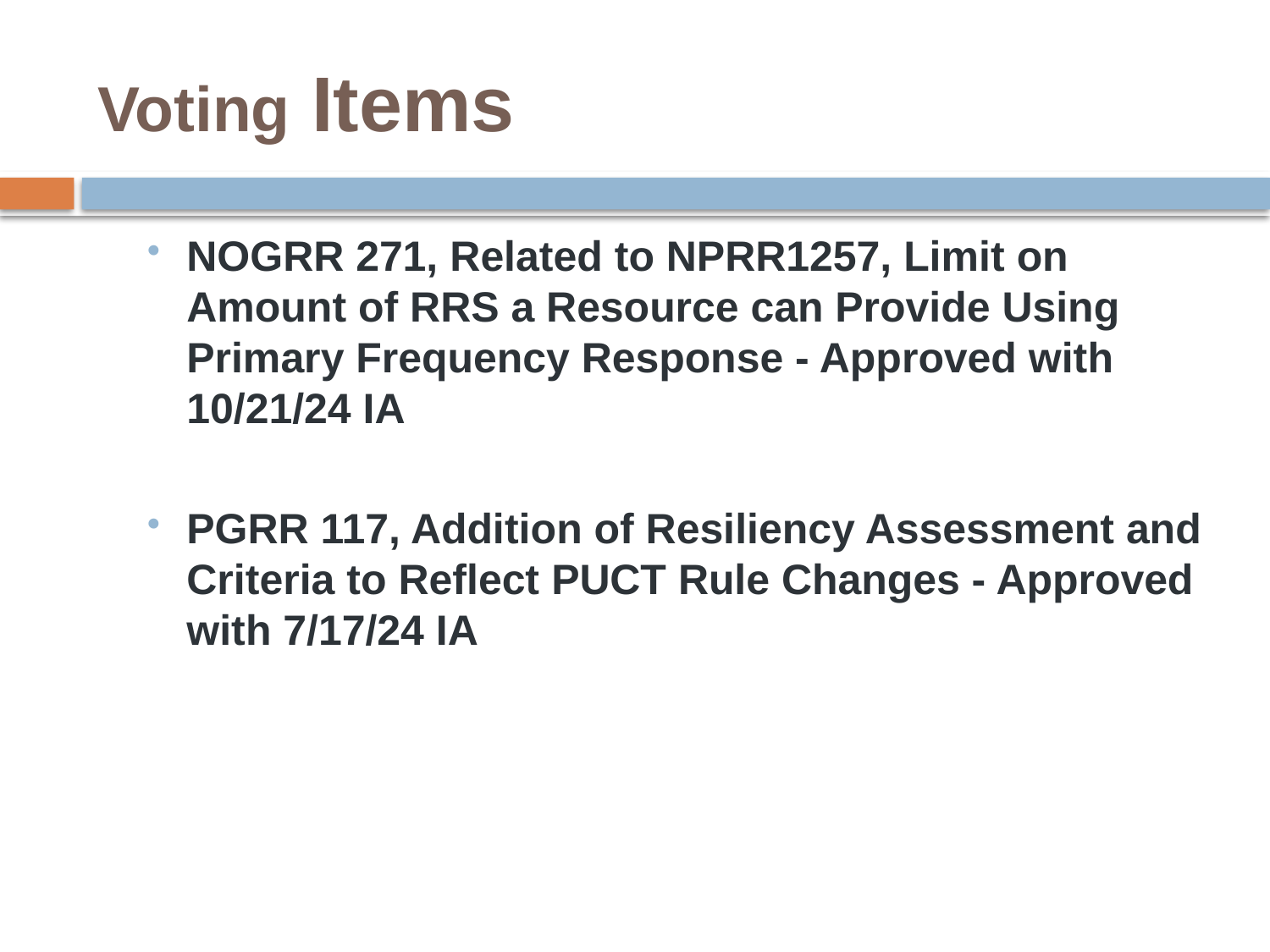

# Voting Items
NOGRR 271, Related to NPRR1257, Limit on Amount of RRS a Resource can Provide Using Primary Frequency Response - Approved with 10/21/24 IA

PGRR 117, Addition of Resiliency Assessment and Criteria to Reflect PUCT Rule Changes - Approved with 7/17/24 IA